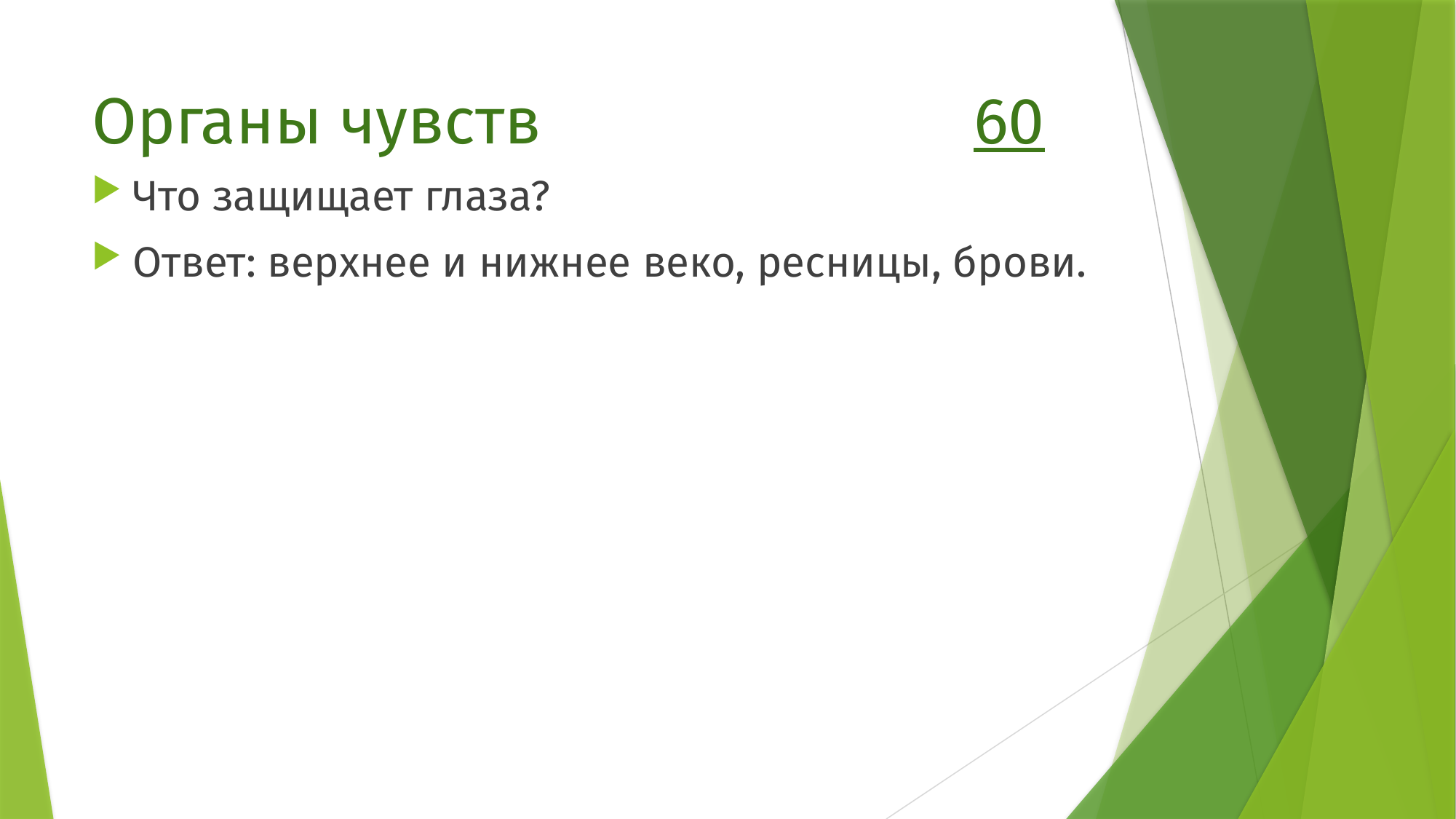

# Органы чувств                         60
Что защищает глаза?
Ответ: верхнее и нижнее веко, ресницы, брови.